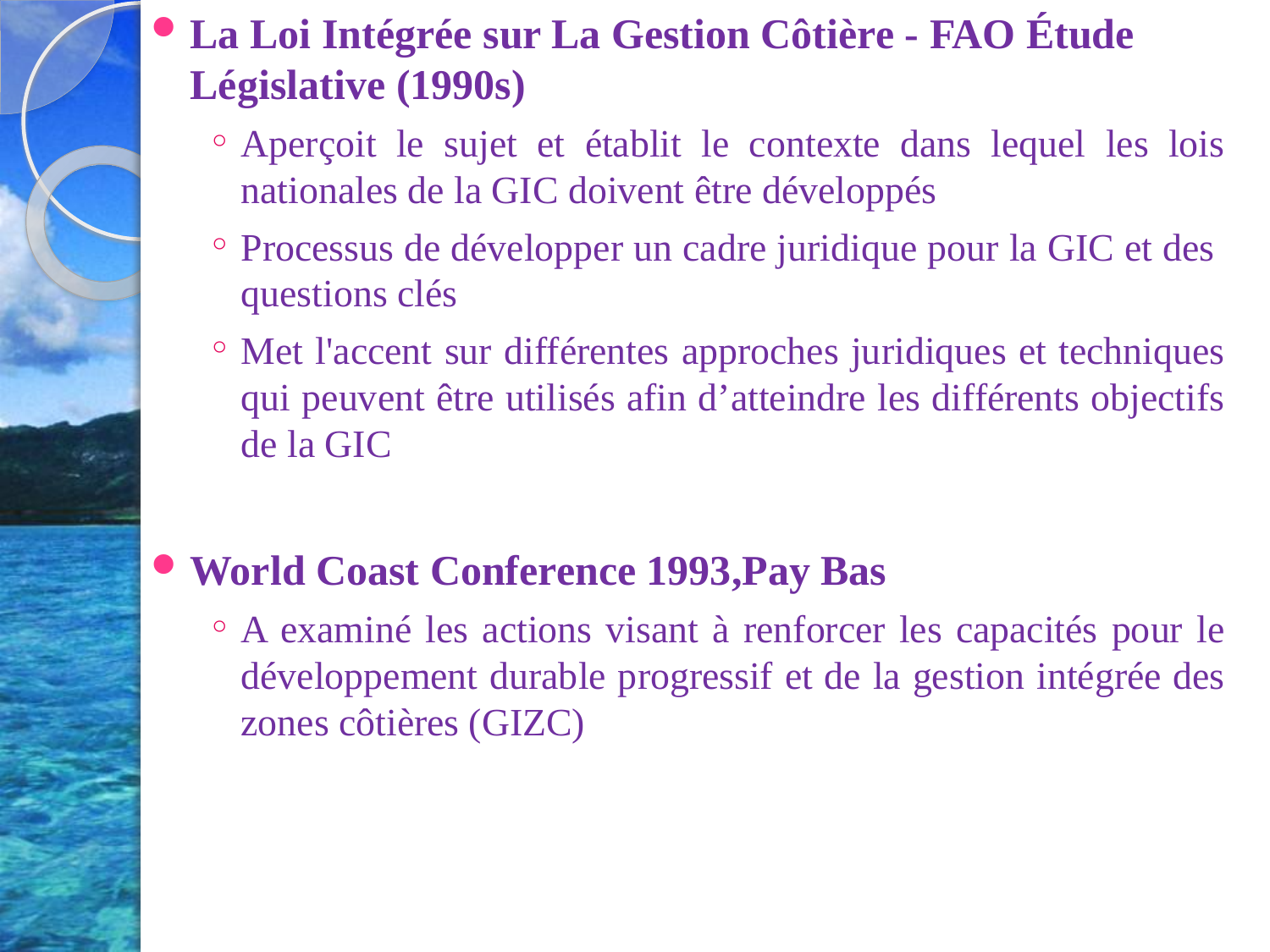

La Loi Intégrée sur La Gestion Côtière - FAO Étude Législative (1990s)
Aperçoit le sujet et établit le contexte dans lequel les lois nationales de la GIC doivent être développés
Processus de développer un cadre juridique pour la GIC et des  questions clés
Met l'accent sur différentes approches juridiques et techniques qui peuvent être utilisés afin d’atteindre les différents objectifs de la GIC

World Coast Conference 1993,Pay Bas
A examiné les actions visant à renforcer les capacités pour le développement durable progressif et de la gestion intégrée des zones côtières (GIZC)